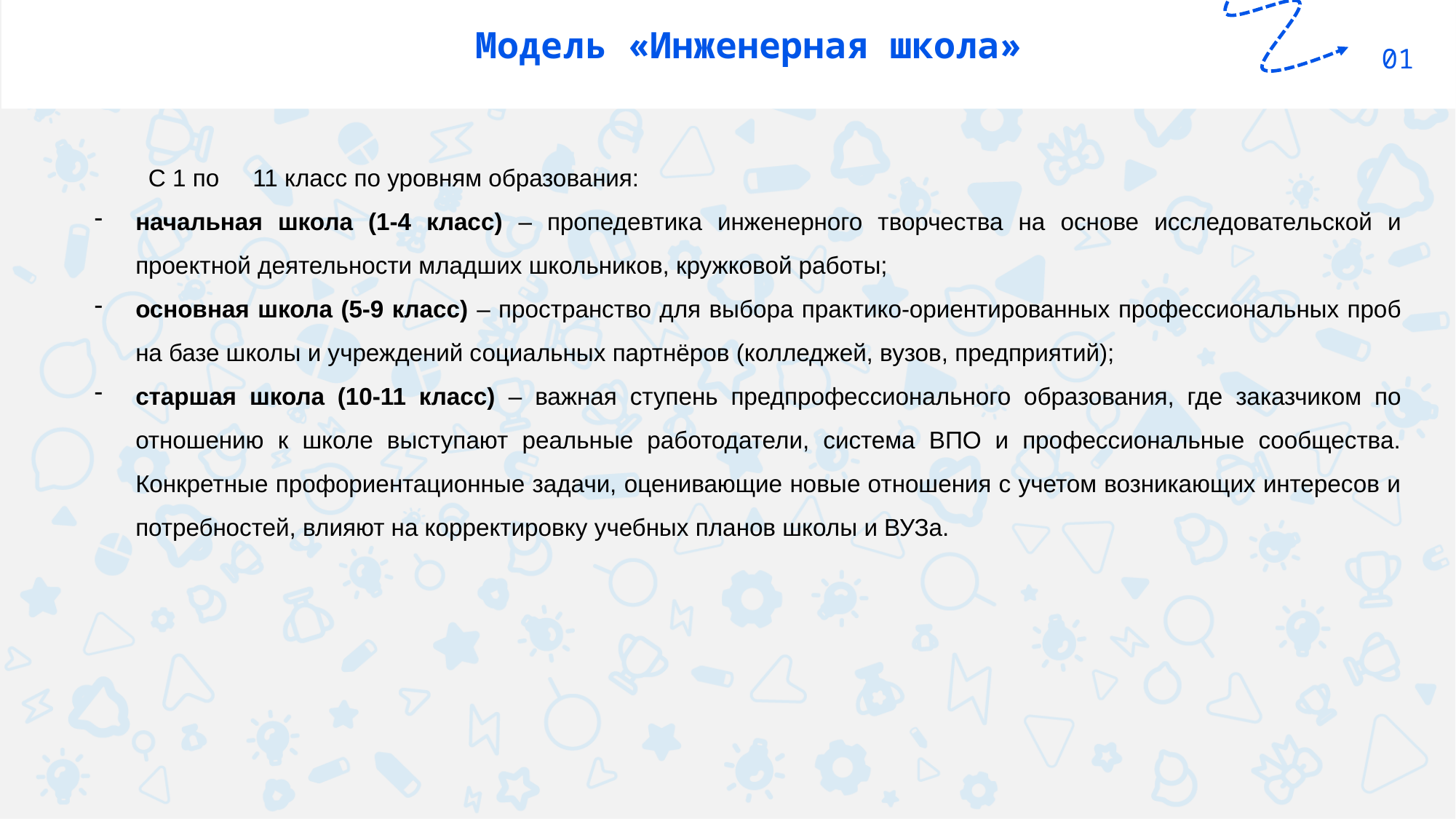

Модель «Инженерная школа»
01
С 1 по     11 класс по уровням образования:
начальная школа (1-4 класс) – пропедевтика инженерного творчества на основе исследовательской и проектной деятельности младших школьников, кружковой работы;
основная школа (5-9 класс) – пространство для выбора практико-ориентированных профессиональных проб на базе школы и учреждений социальных партнёров (колледжей, вузов, предприятий);
старшая школа (10-11 класс) – важная ступень предпрофессионального образования, где заказчиком по отношению к школе выступают реальные работодатели, система ВПО и профессиональные сообщества. Конкретные профориентационные задачи, оценивающие новые отношения с учетом возникающих интересов и потребностей, влияют на корректировку учебных планов школы и ВУЗа.